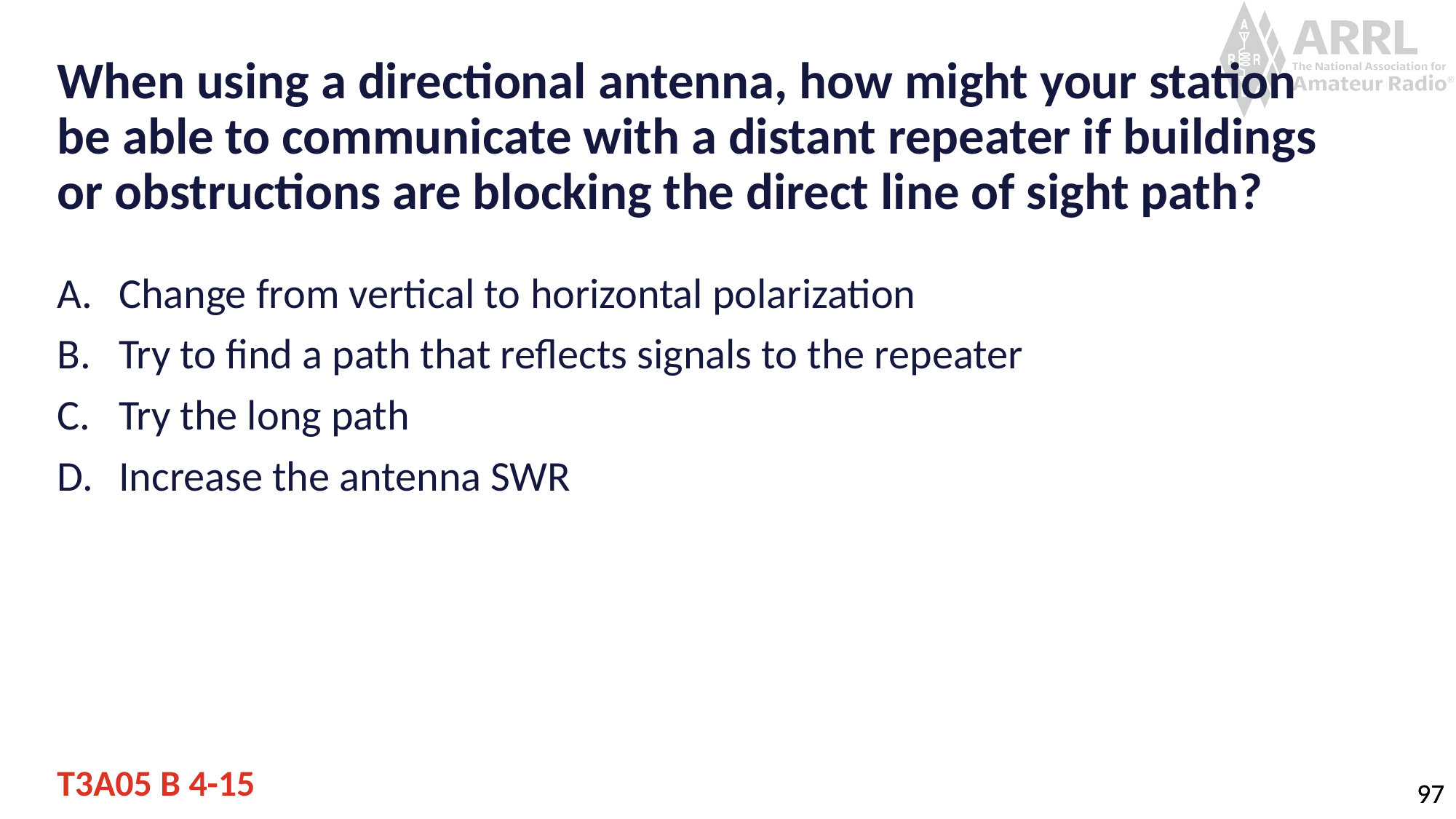

# When using a directional antenna, how might your station be able to communicate with a distant repeater if buildings or obstructions are blocking the direct line of sight path?
Change from vertical to horizontal polarization
Try to find a path that reflects signals to the repeater
Try the long path
Increase the antenna SWR
T3A05 B 4-15